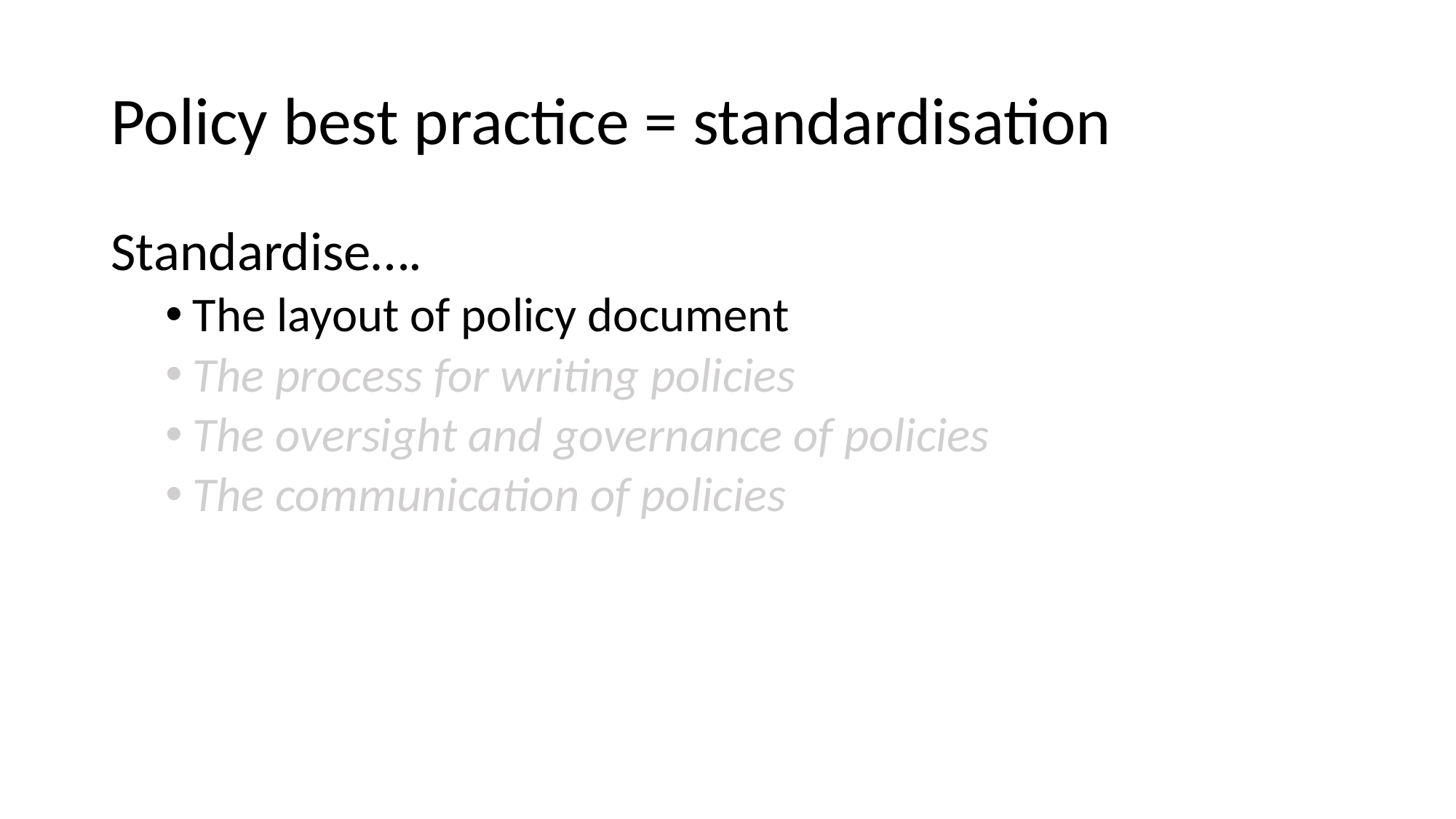

# Policy best practice = standardisation
Standardise….
The layout of policy document
The process for writing policies
The oversight and governance of policies
The communication of policies